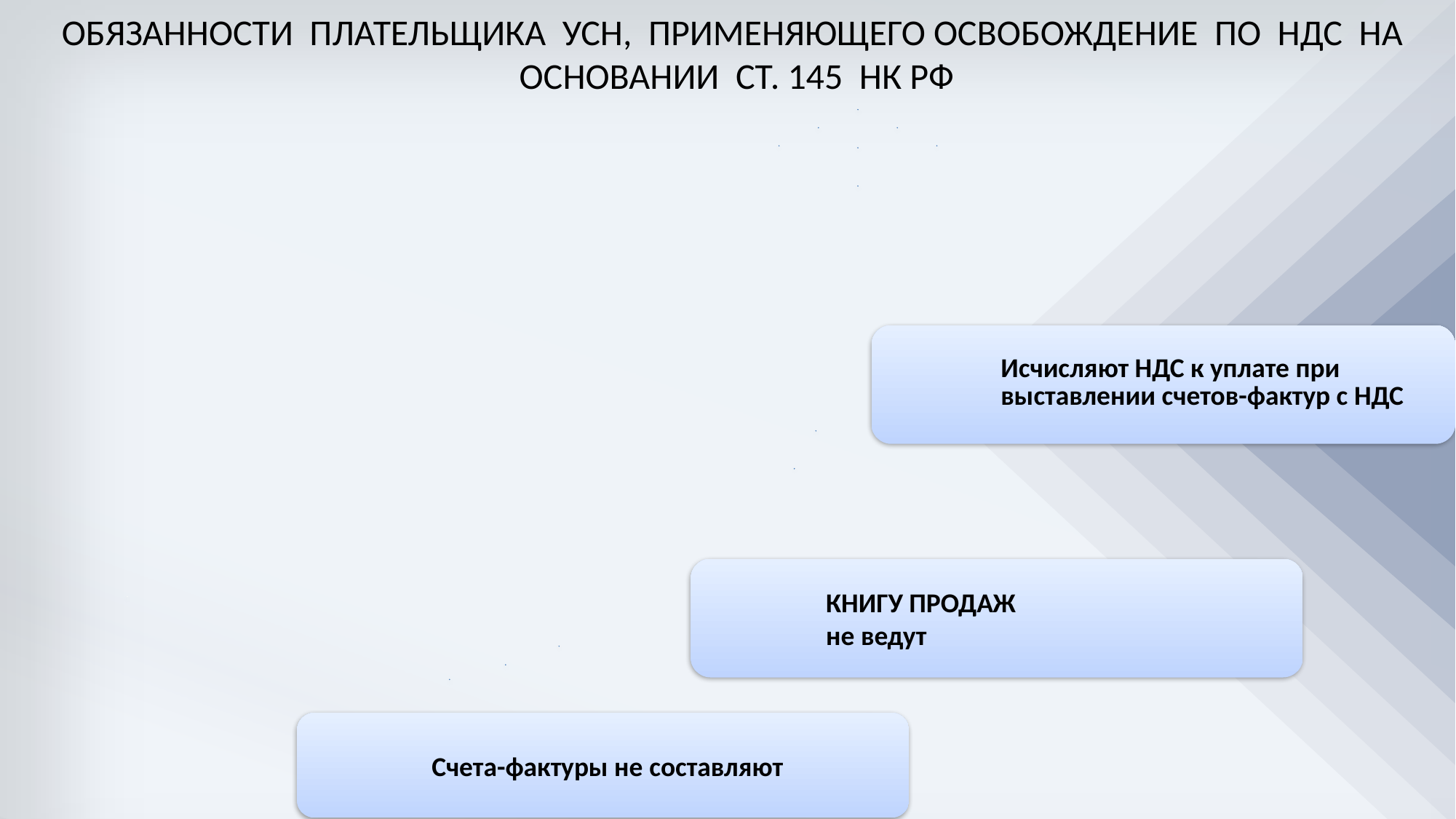

# ОБЯЗАННОСТИ  ПЛАТЕЛЬЩИКА  УСН,  ПРИМЕНЯЮЩЕГО ОСВОБОЖДЕНИЕ  ПО  НДС  НА  ОСНОВАНИИ  СТ. 145  НК РФ
Счета-фактуры не составляют
КНИГУ ПРОДАЖ
не ведут
Исчисляют НДС к уплате при выставлении счетов-фактур с НДС